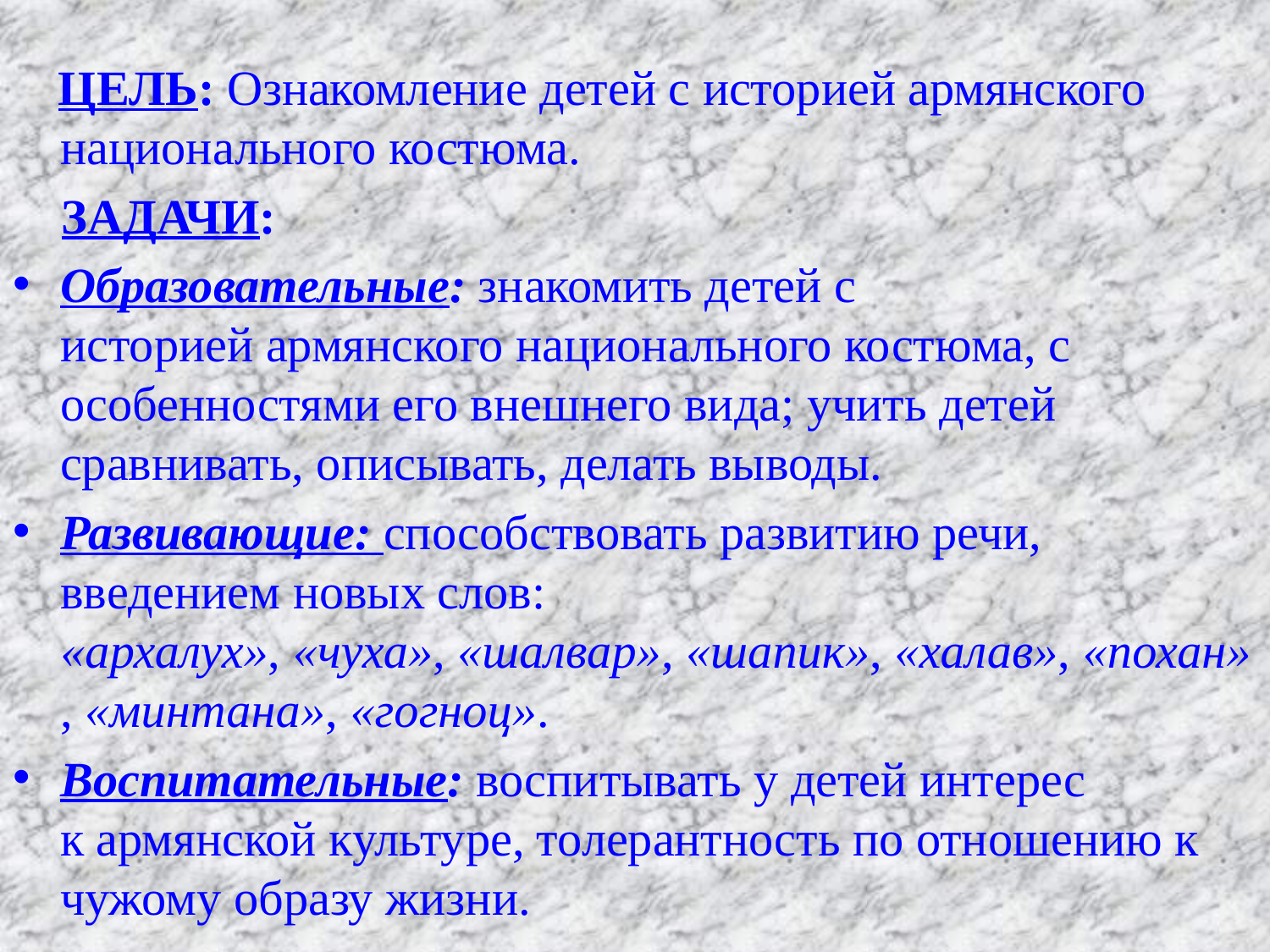

# .
    ЦЕЛЬ: Ознакомление детей с историей армянского национального костюма.
    ЗАДАЧИ:
Образовательные: знакомить детей с историей армянского национального костюма, с особенностями его внешнего вида; учить детей сравнивать, описывать, делать выводы.
Развивающие: способствовать развитию речи, введением новых слов:  «архалух», «чуха», «шалвар», «шапик», «халав», «похан», «минтана», «гогноц».
Воспитательные: воспитывать у детей интерес к армянской культуре, толерантность по отношению к чужому образу жизни.